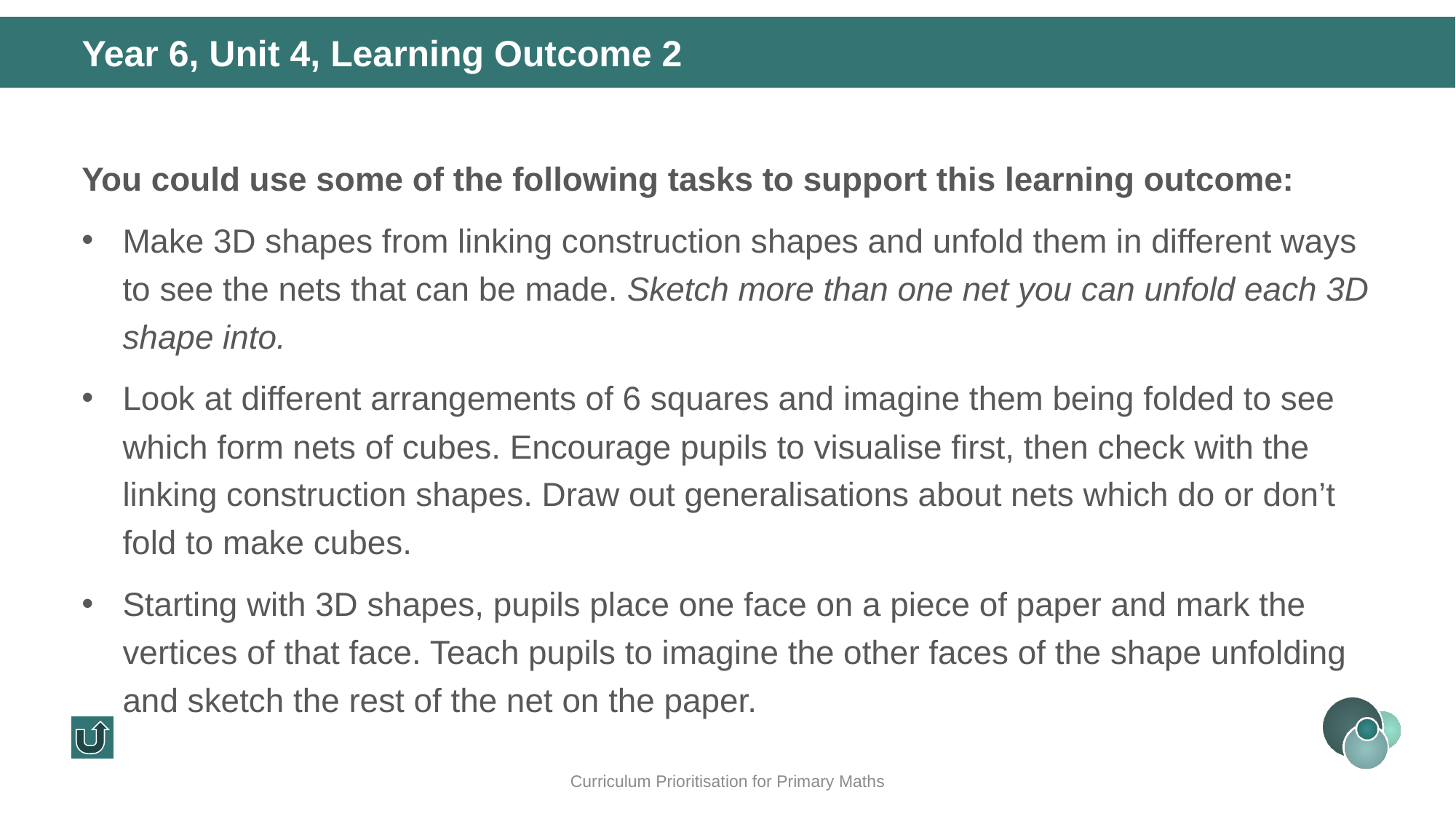

Year 6, Unit 4, Learning Outcome 2
You could use some of the following tasks to support this learning outcome:
Make 3D shapes from linking construction shapes and unfold them in different ways to see the nets that can be made. Sketch more than one net you can unfold each 3D shape into.
Look at different arrangements of 6 squares and imagine them being folded to see which form nets of cubes. Encourage pupils to visualise first, then check with the linking construction shapes. Draw out generalisations about nets which do or don’t fold to make cubes.
Starting with 3D shapes, pupils place one face on a piece of paper and mark the vertices of that face. Teach pupils to imagine the other faces of the shape unfolding and sketch the rest of the net on the paper.

Curriculum Prioritisation for Primary Maths